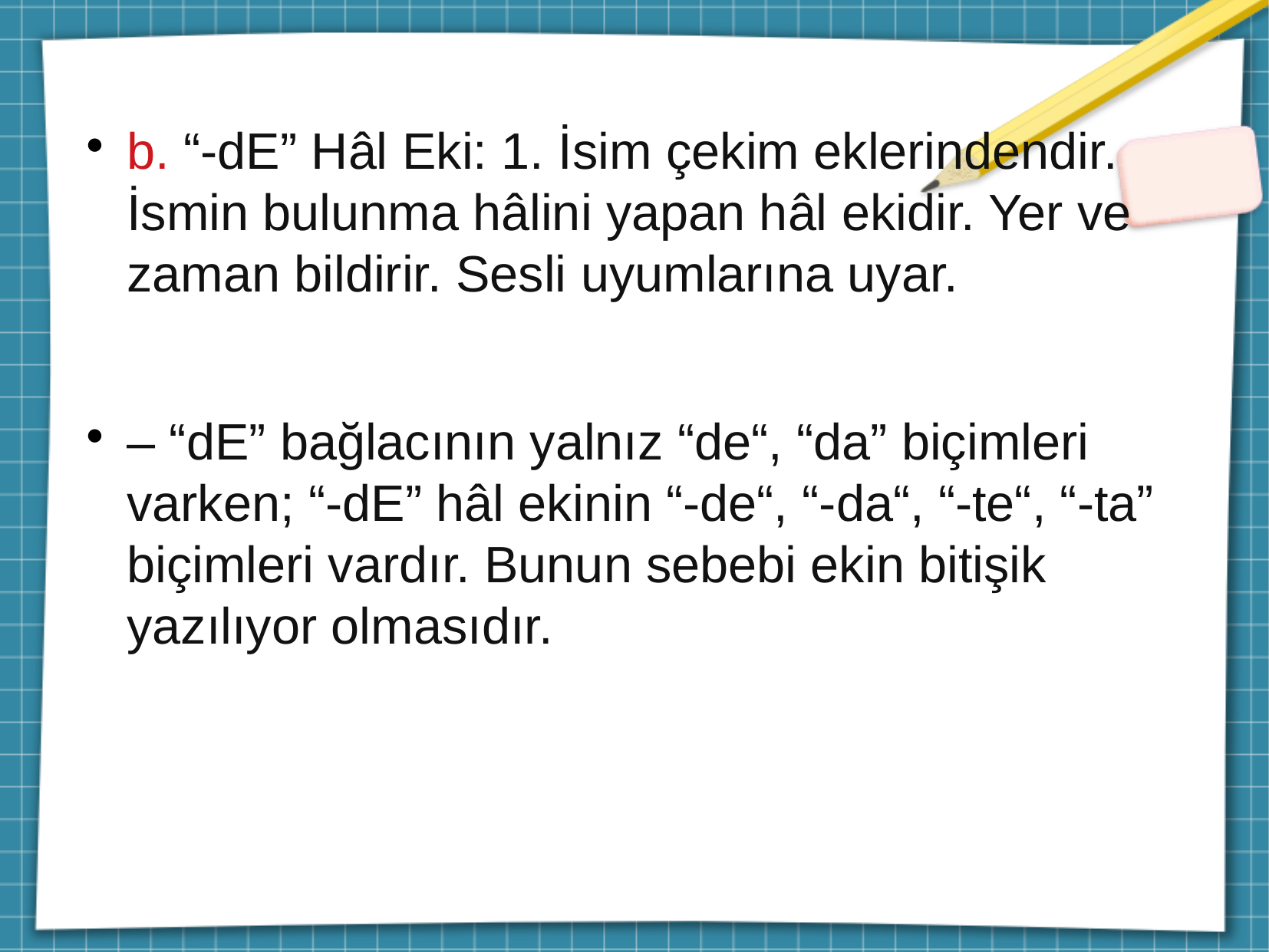

b. “-dE” Hâl Eki: 1. İsim çekim eklerindendir. İsmin bulunma hâlini yapan hâl ekidir. Yer ve zaman bildirir. Sesli uyumlarına uyar.

– “dE” bağlacının yalnız “de“, “da” biçimleri varken; “-dE” hâl ekinin “-de“, “-da“, “-te“, “-ta” biçimleri vardır. Bunun sebebi ekin bitişik yazılıyor olmasıdır.